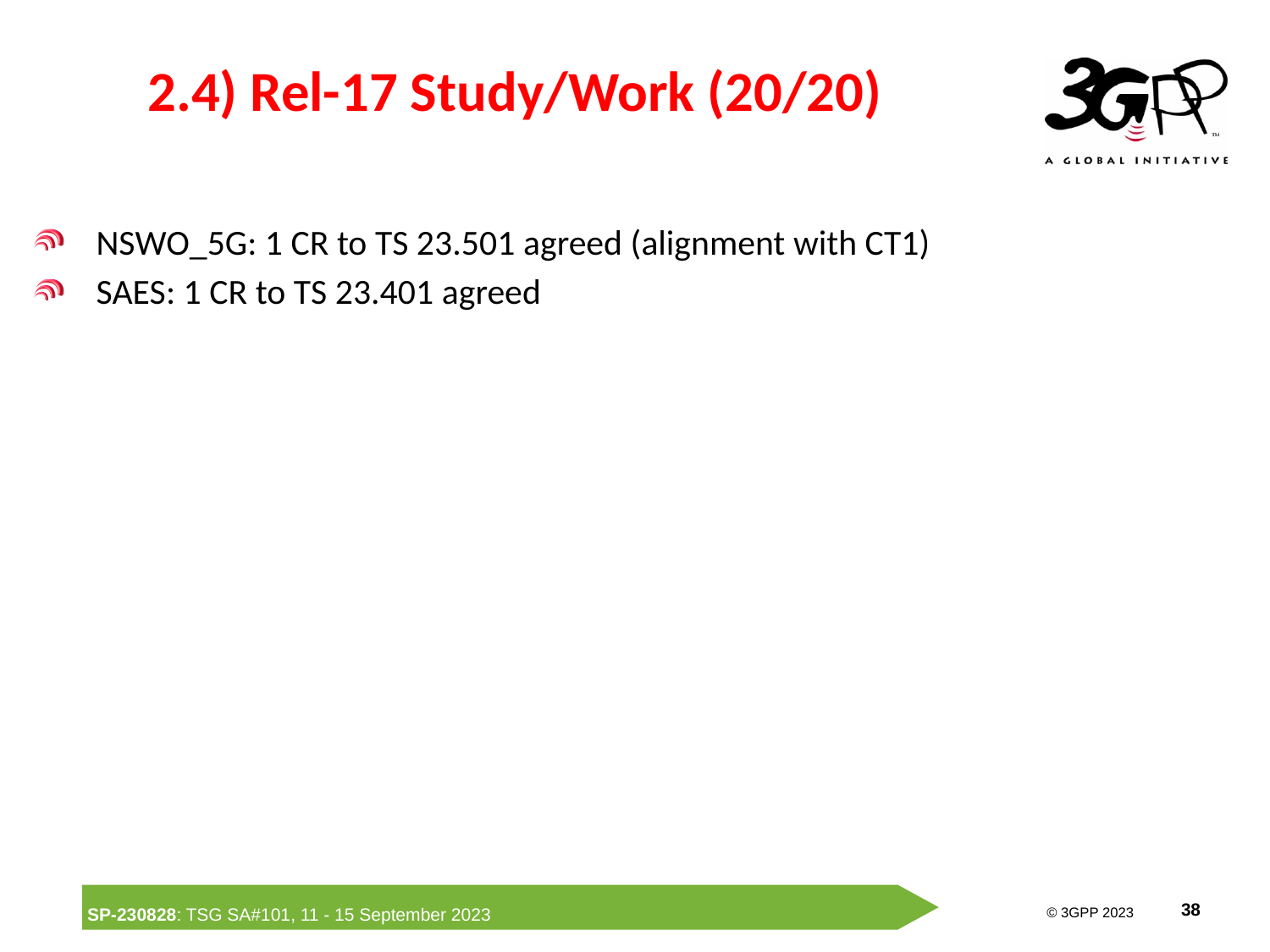

# 2.4) Rel-17 Study/Work (20/20)
NSWO_5G: 1 CR to TS 23.501 agreed (alignment with CT1)
SAES: 1 CR to TS 23.401 agreed